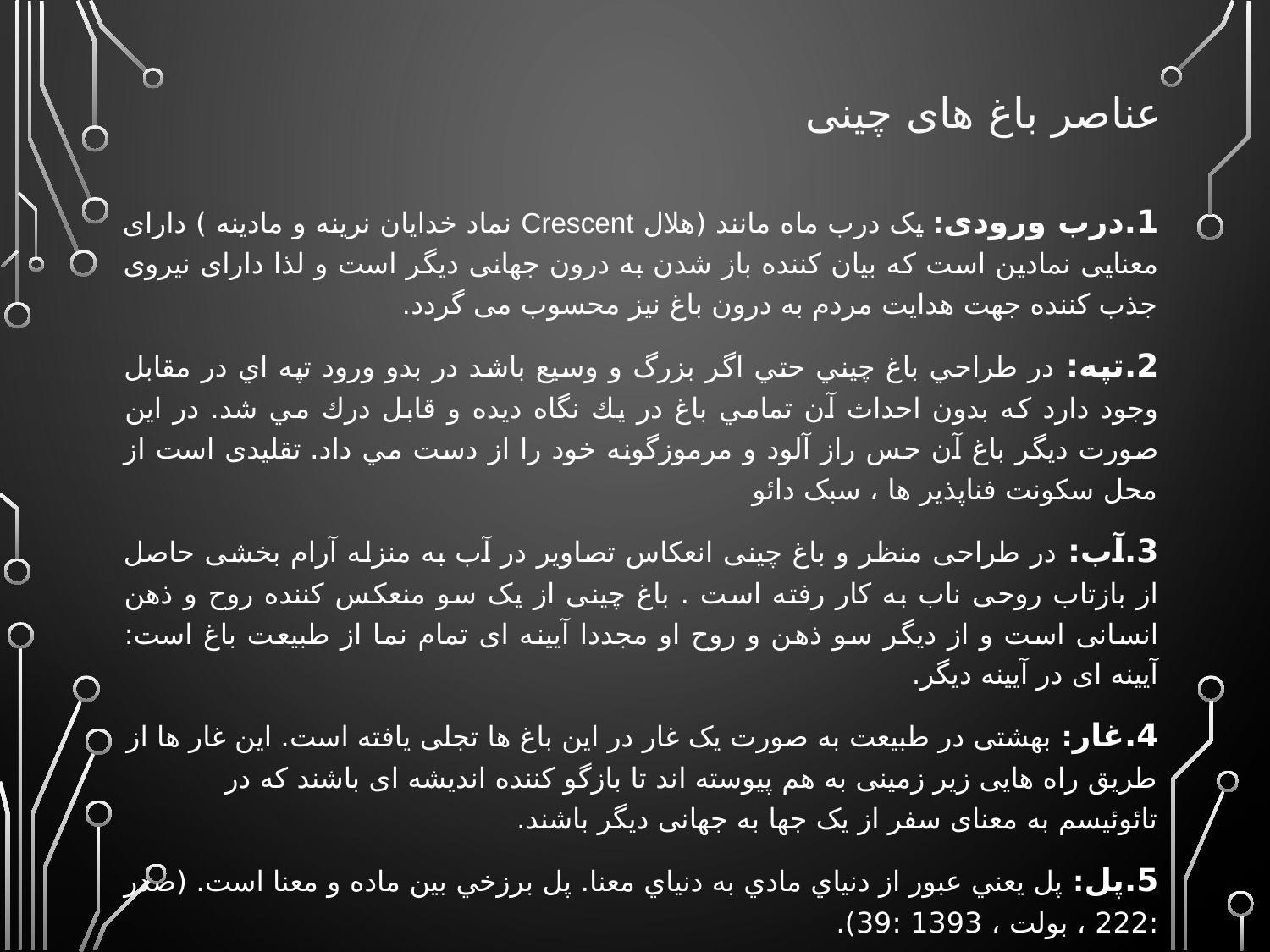

عناصر باغ های چینی
1.درب ورودی: یک درب ماه مانند (هلال Crescent نماد خدايان نرينه و مادينه ) دارای معنایی نمادین است که بیان کننده باز شدن به درون جهانی دیگر است و لذا دارای نیروی جذب کننده جهت هدایت مردم به درون باغ نیز محسوب می گردد.
2.تپه: در طراحي باغ چيني حتي اگر بزرگ و وسيع باشد در بدو ورود تپه اي در مقابل وجود دارد كه بدون احداث آن تمامي باغ در يك نگاه ديده و قابل درك مي شد. در اين صورت ديگر باغ آن حس راز آلود و مرموزگونه خود را از دست مي داد. تقلیدی است از محل سکونت فناپذیر ها ، سبک دائو
3.آب: در طراحی منظر و باغ چینی انعکاس تصاویر در آب به منزله آرام بخشی حاصل از بازتاب روحی ناب به کار رفته است . باغ چینی از یک سو منعکس کننده روح و ذهن انسانی است و از دیگر سو ذهن و روح او مجددا آیینه ای تمام نما از طبیعت باغ است: آیینه ای در آیینه دیگر.
4.غار: بهشتی در طبیعت به صورت یک غار در اين باغ ها تجلی یافته است. این غار ها از طریق راه هایی زیر زمینی به هم پیوسته اند تا بازگو کننده اندیشه ای باشند که در تائوئیسم به معنای سفر از یک جها به جهانی دیگر باشند.
5.پل: پل يعني عبور از دنياي مادي به دنياي معنا. پل برزخي بين ماده و معنا است. (صدر :222 ، بولت ، 1393 :39).